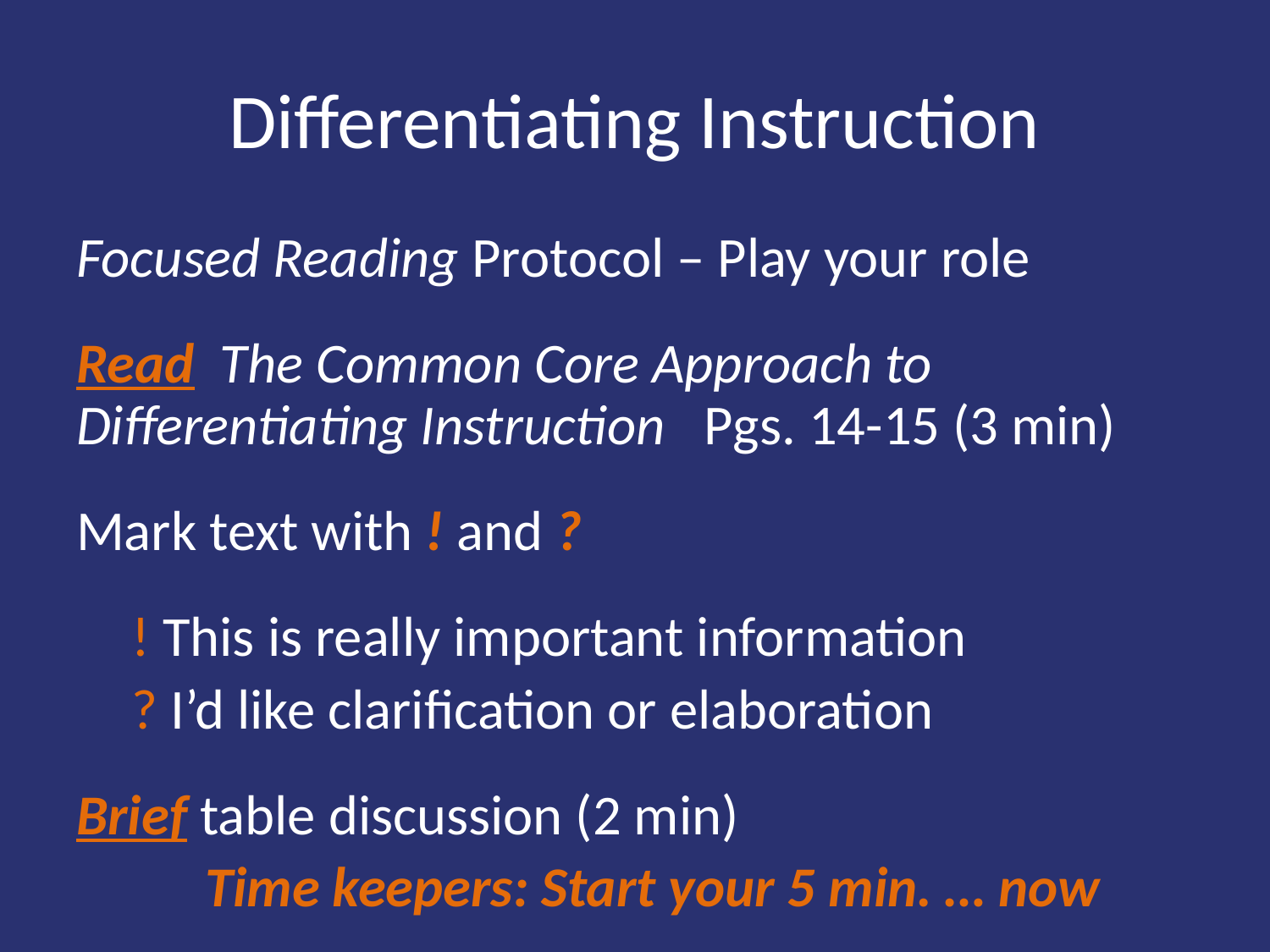

# Differentiating Instruction
Focused Reading Protocol – Play your role

Read  The Common Core Approach to Differentiating Instruction   Pgs. 14-15 (3 min)

Mark text with ! and ?

! This is really important information
? I’d like clarification or elaboration

Brief table discussion (2 min)
Time keepers: Start your 5 min. … now